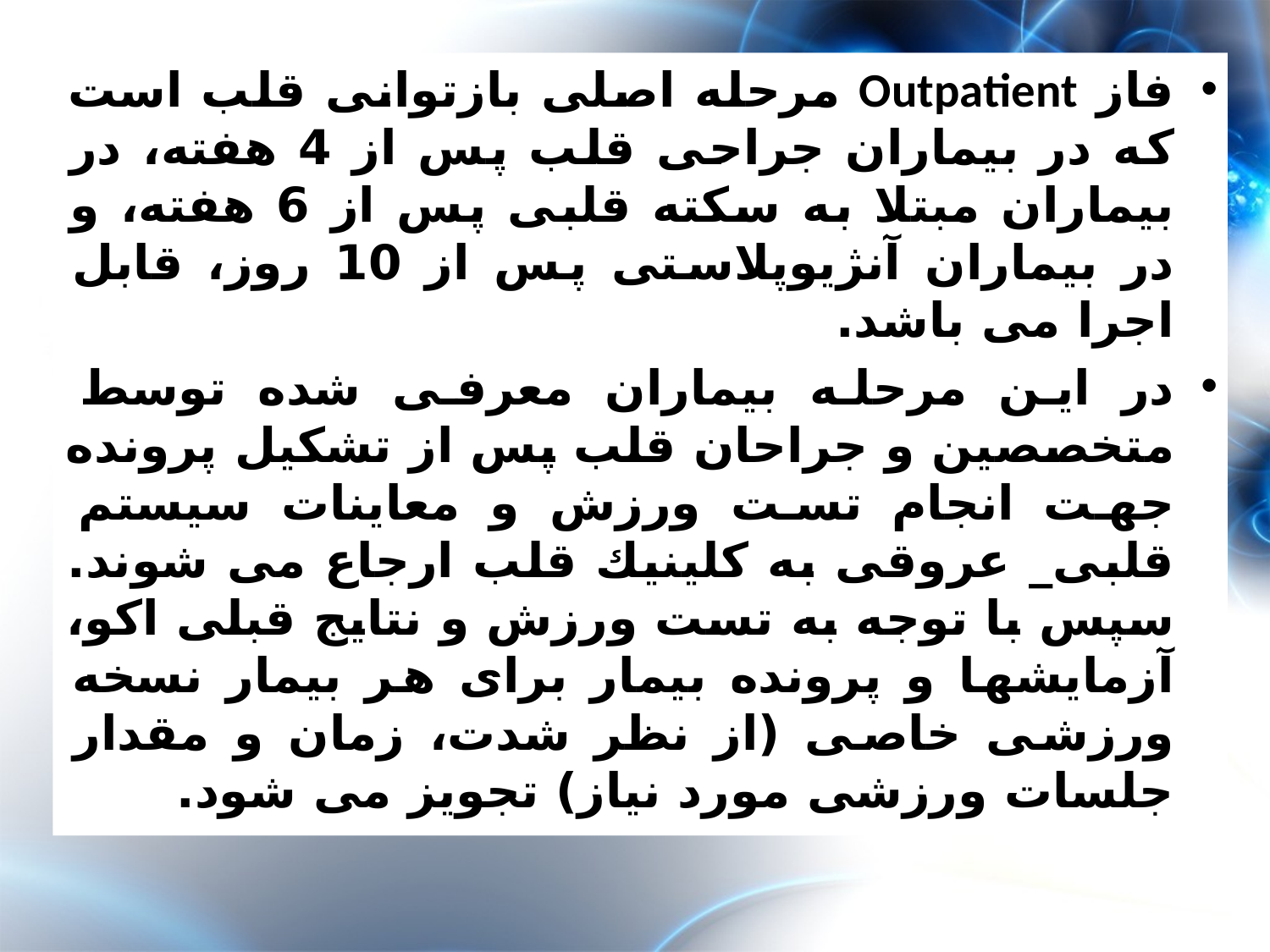

فاز Outpatient مرحله اصلی بازتوانی قلب است كه در بیماران جراحی قلب پس از 4 هفته، در بیماران مبتلا به سكته قلبی پس از 6 هفته، و در بیماران آنژیوپلاستی پس از 10 روز، قابل اجرا می باشد.
در این مرحله بیماران معرفی شده توسط متخصصین و جراحان قلب پس از تشكیل پرونده جهت انجام تست ورزش و معاینات سیستم قلبی_ عروقی به كلینیك قلب ارجاع می شوند. سپس با توجه به تست ورزش و نتایج قبلی اكو، آزمایشها و پرونده بیمار برای هر بیمار نسخه ورزشی خاصی (از نظر شدت، زمان و مقدار جلسات ورزشی مورد نیاز) تجویز می شود.